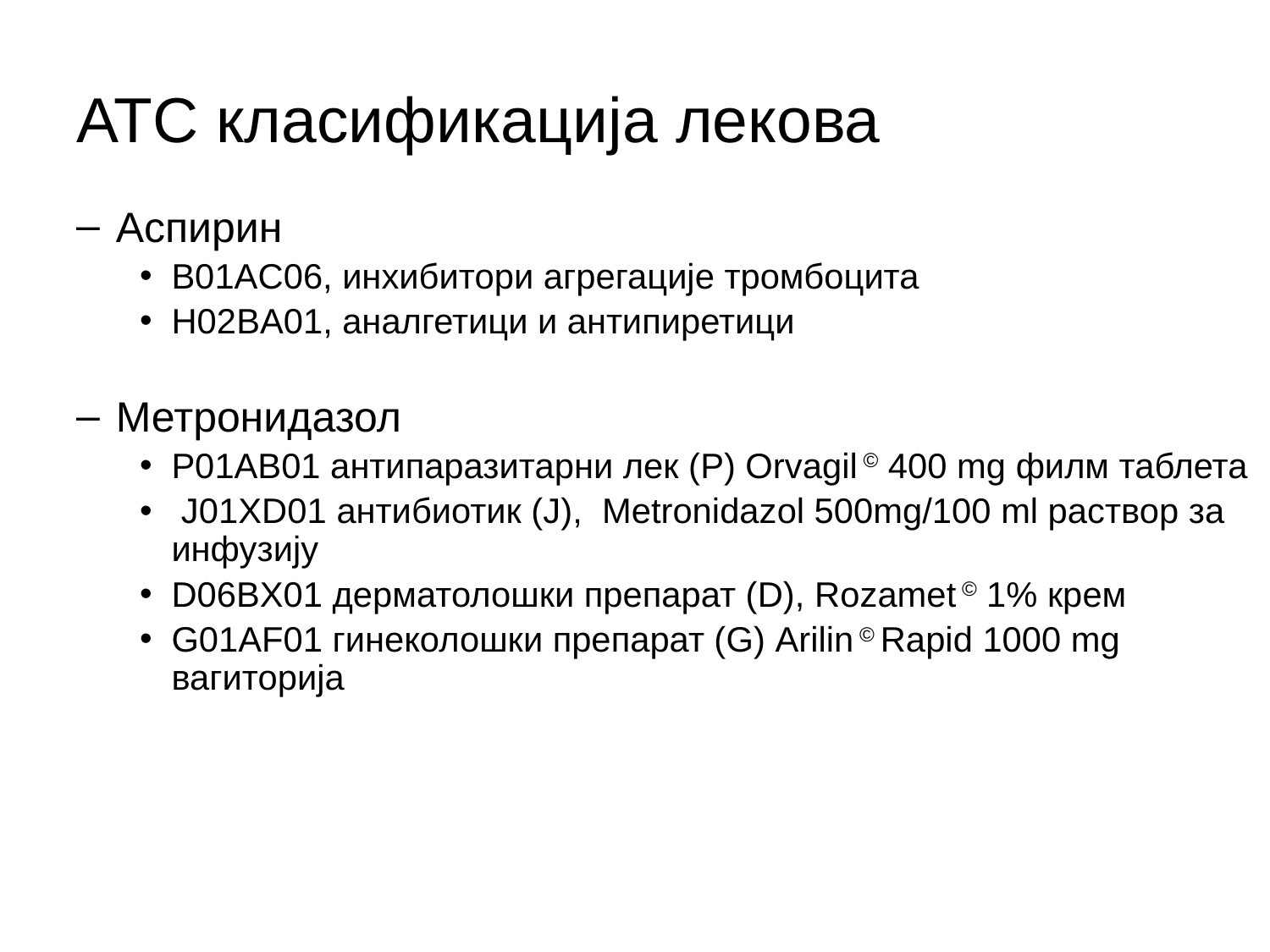

# ATC класификација лекова

Аспирин
B01АC06, инхибитори агрегације тромбоцита
Н02BА01, аналгетици и антипиретици

Метронидазол
P01AB01 антипаразитарни лек (P) Orvagil © 400 mg филм таблета
 J01XD01 антибиотик (Ј),  Metronidazol 500mg/100 ml раствор за инфузију
D06BX01 дерматолошки препарат (D), Rozamet © 1% крем
G01AF01 гинеколошки препарат (G) Arilin © Rapid 1000 mg вагиторија